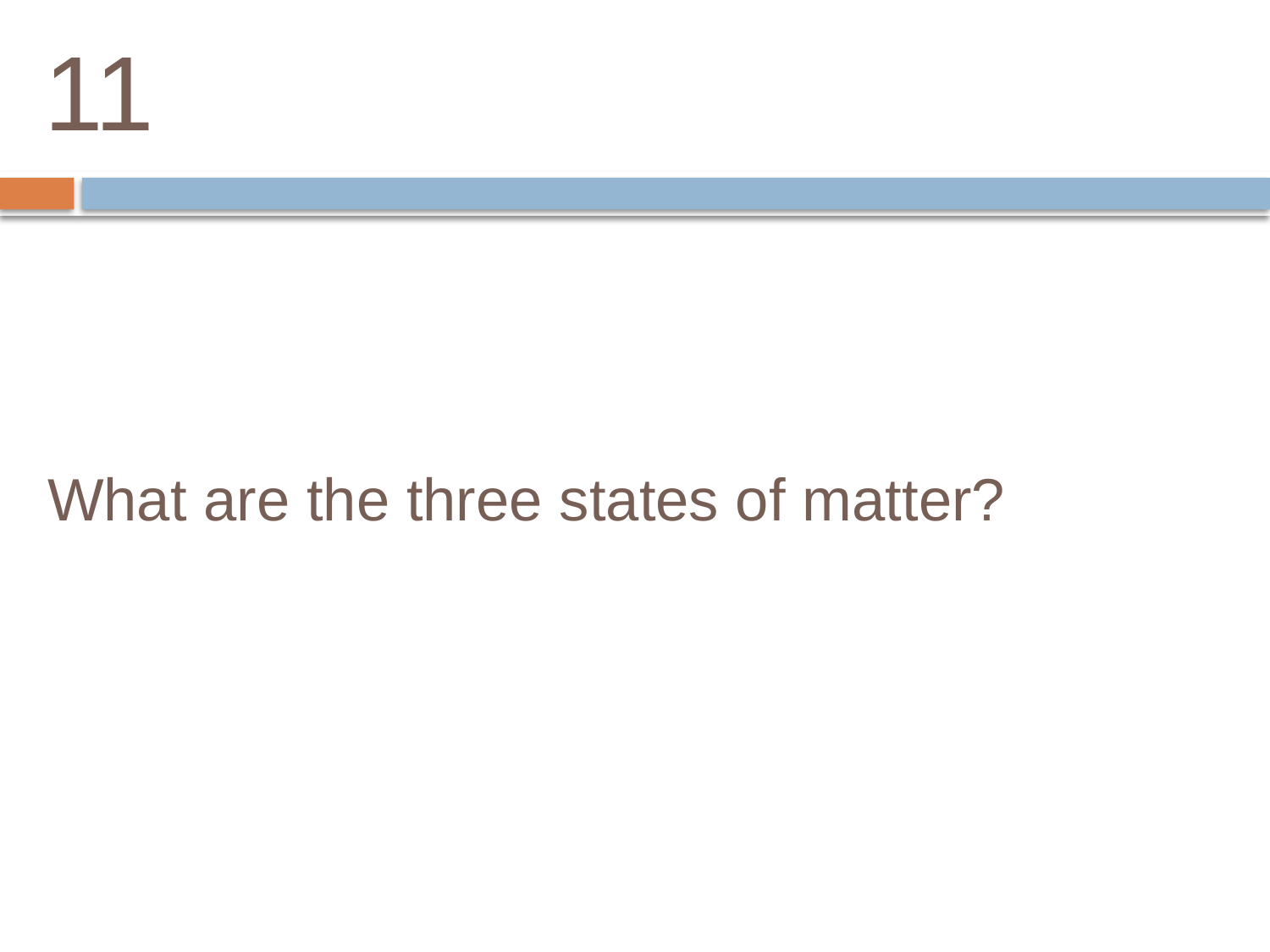

11
What are the three states of matter?